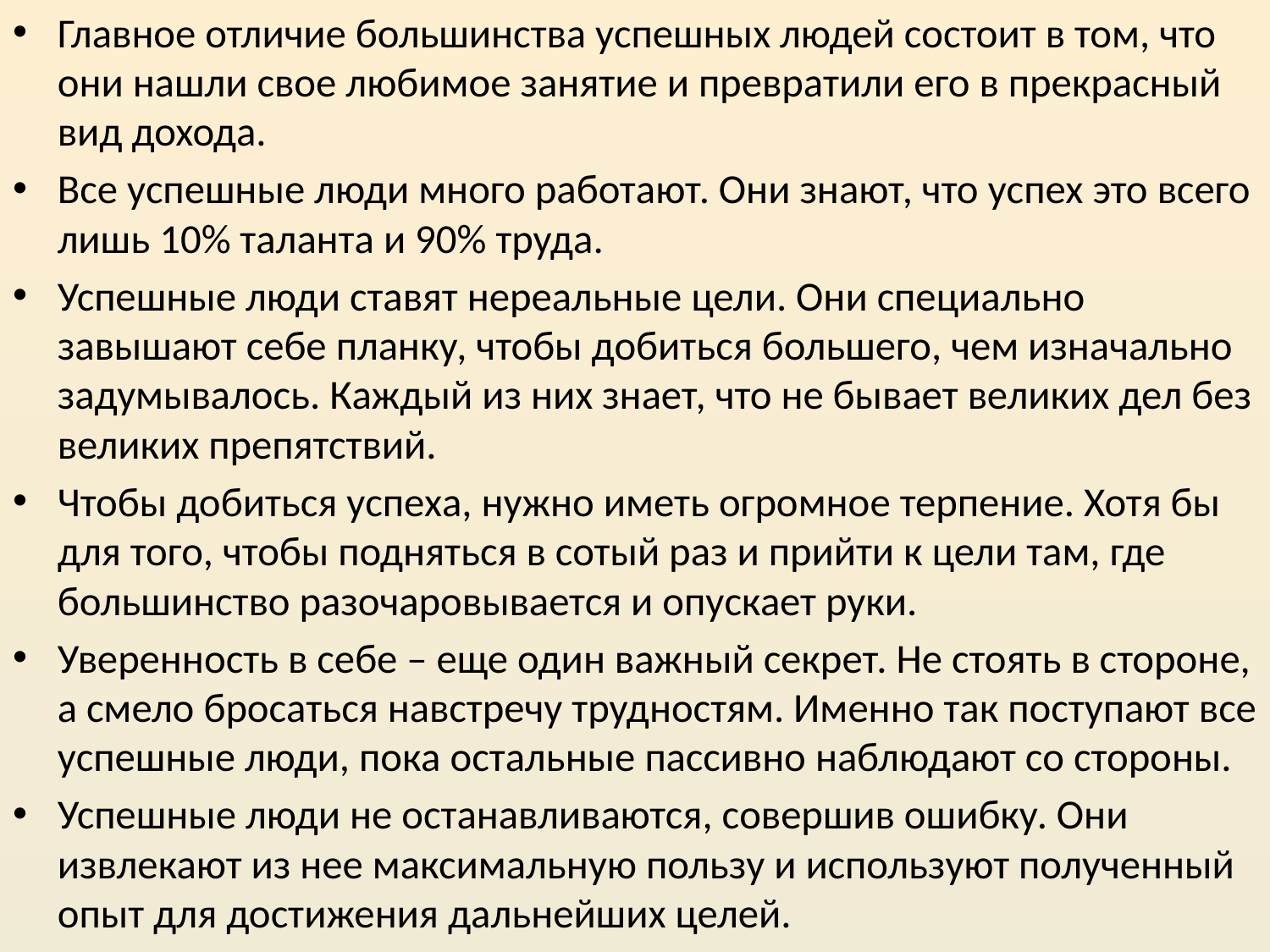

Главное отличие большинства успешных людей состоит в том, что они нашли свое любимое занятие и превратили его в прекрасный вид дохода.
Все успешные люди много работают. Они знают, что успех это всего лишь 10% таланта и 90% труда.
Успешные люди ставят нереальные цели. Они специально завышают себе планку, чтобы добиться большего, чем изначально задумывалось. Каждый из них знает, что не бывает великих дел без великих препятствий.
Чтобы добиться успеха, нужно иметь огромное терпение. Хотя бы для того, чтобы подняться в сотый раз и прийти к цели там, где большинство разочаровывается и опускает руки.
Уверенность в себе – еще один важный секрет. Не стоять в стороне, а смело бросаться навстречу трудностям. Именно так поступают все успешные люди, пока остальные пассивно наблюдают со стороны.
Успешные люди не останавливаются, совершив ошибку. Они извлекают из нее максимальную пользу и используют полученный опыт для достижения дальнейших целей.